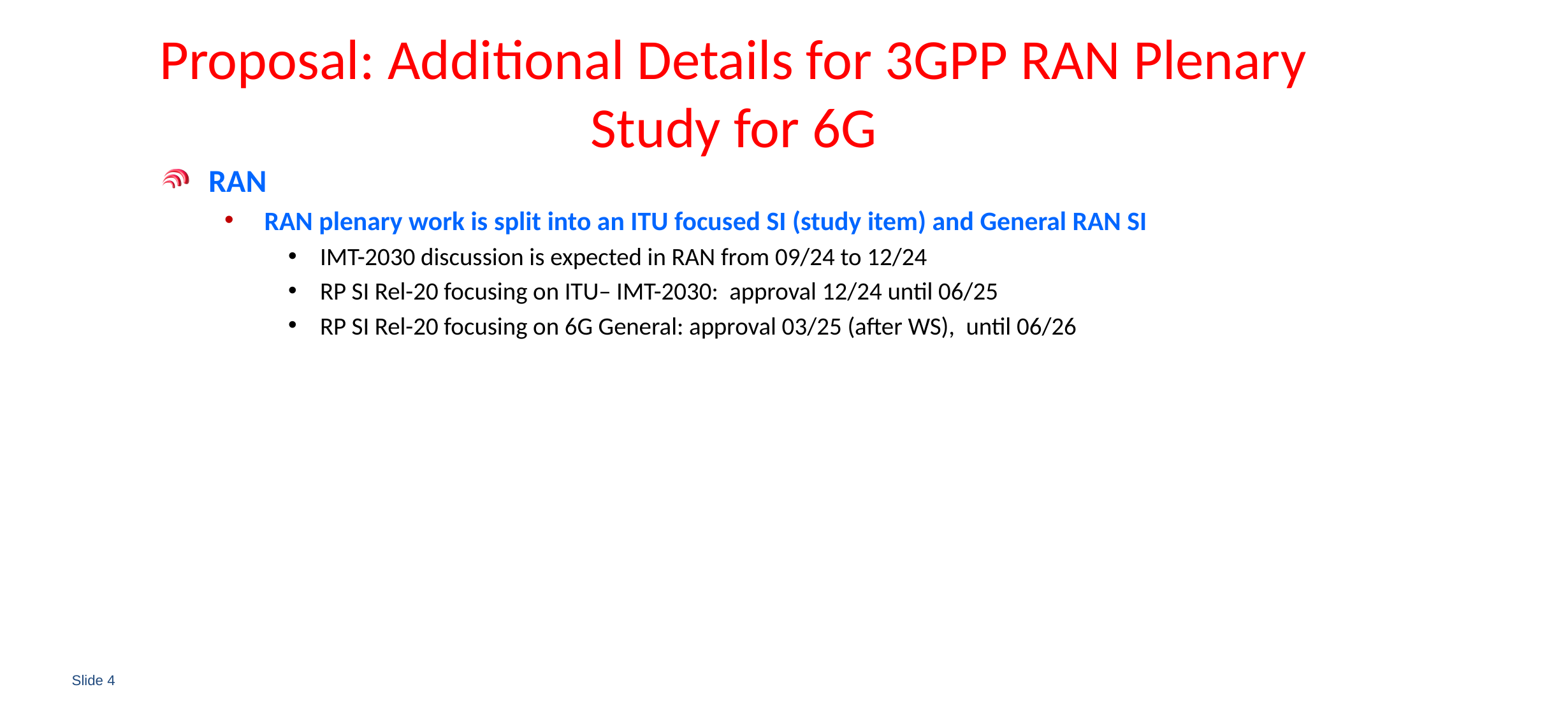

# Proposal: Additional Details for 3GPP RAN Plenary Study for 6G
RAN
RAN plenary work is split into an ITU focused SI (study item) and General RAN SI
IMT-2030 discussion is expected in RAN from 09/24 to 12/24
RP SI Rel-20 focusing on ITU– IMT-2030:  approval 12/24 until 06/25
RP SI Rel-20 focusing on 6G General: approval 03/25 (after WS),  until 06/26